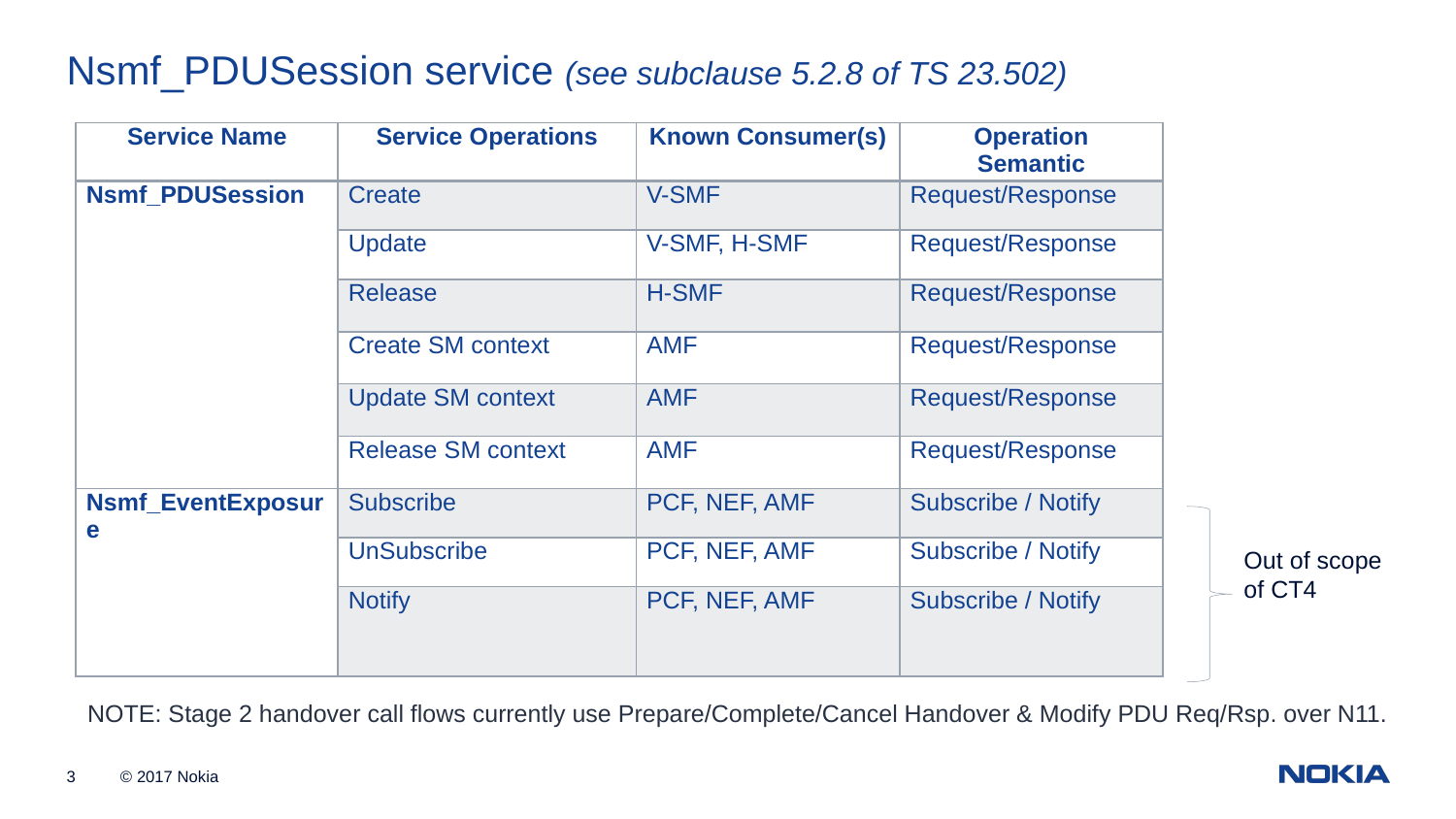

Nsmf_PDUSession service (see subclause 5.2.8 of TS 23.502)
| Service Name | Service Operations | Known Consumer(s) | Operation Semantic |
| --- | --- | --- | --- |
| Nsmf\_PDUSession | Create | V-SMF | Request/Response |
|  | Update | V-SMF, H-SMF | Request/Response |
|  | Release | H-SMF | Request/Response |
|  | Create SM context | AMF | Request/Response |
|  | Update SM context | AMF | Request/Response |
|  | Release SM context | AMF | Request/Response |
| Nsmf\_EventExposure | Subscribe | PCF, NEF, AMF | Subscribe / Notify |
|  | UnSubscribe | PCF, NEF, AMF | Subscribe / Notify |
|  | Notify | PCF, NEF, AMF | Subscribe / Notify |

Out of scope of CT4
NOTE: Stage 2 handover call flows currently use Prepare/Complete/Cancel Handover & Modify PDU Req/Rsp. over N11.